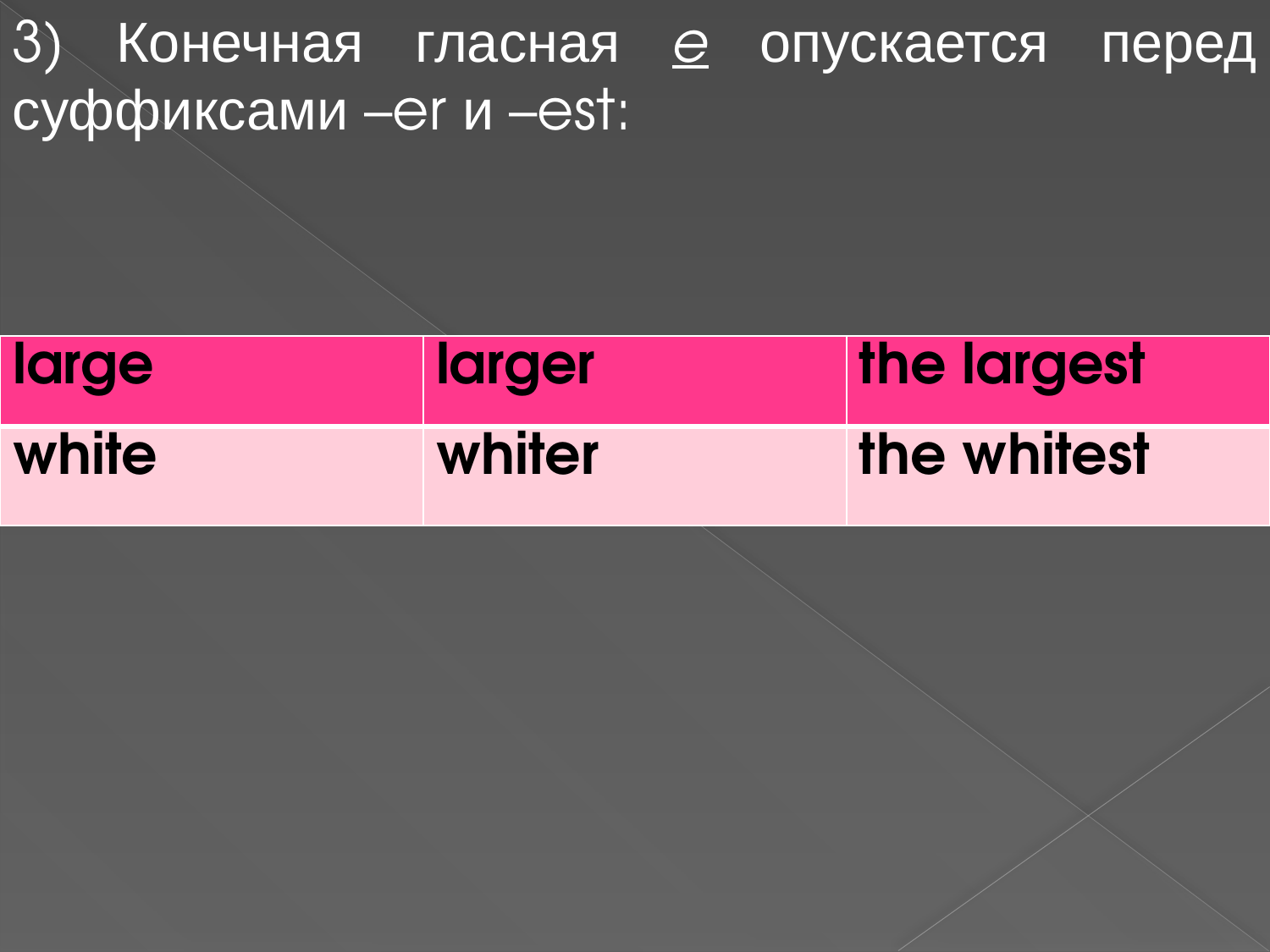

3) Конечная гласная e опускается перед суффиксами –er и –est:
| large | larger | the largest |
| --- | --- | --- |
| white | whiter | the whitest |